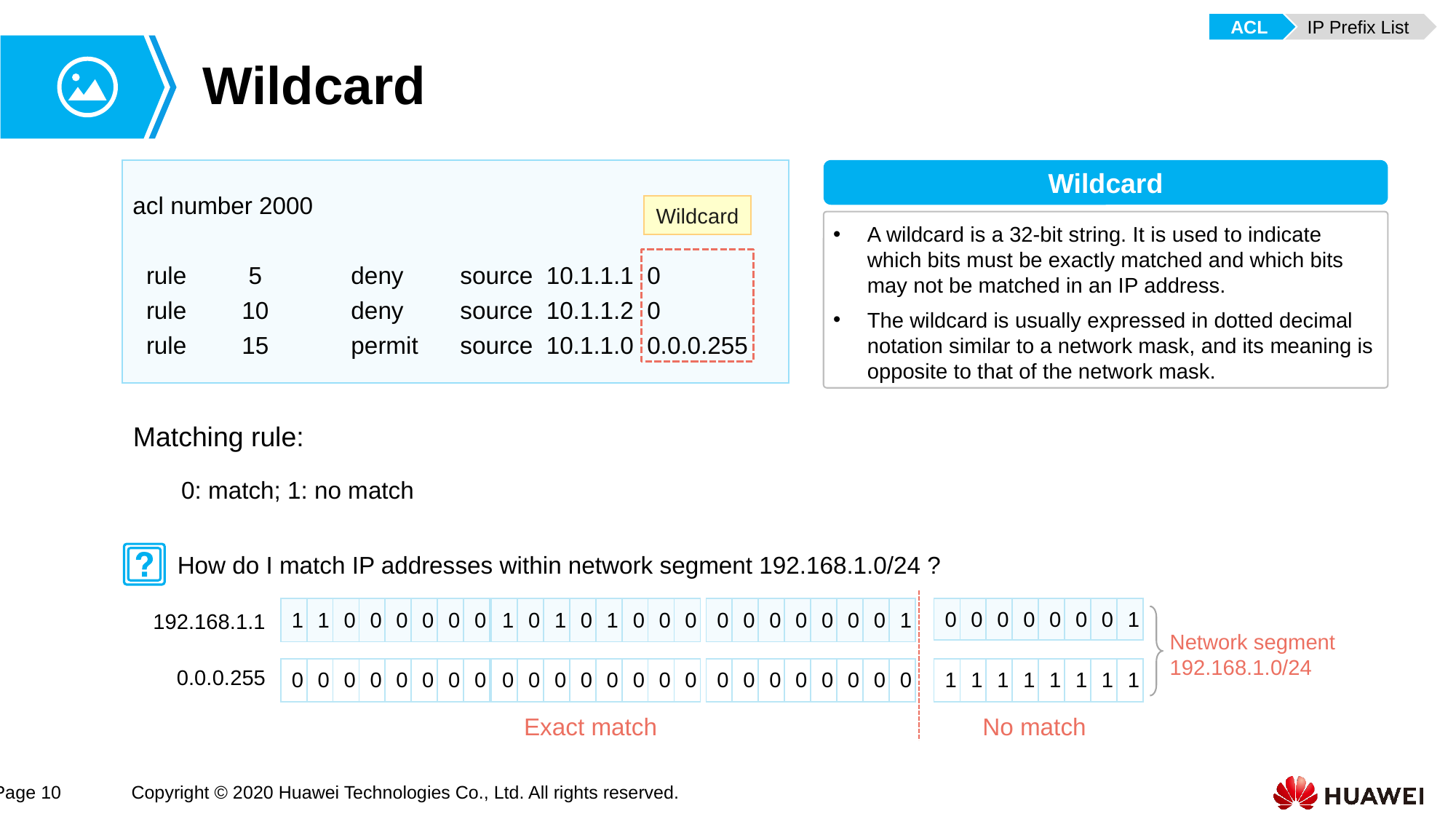

ACL
IP Prefix List
# Wildcard
Wildcard
acl number 2000

  rule	 5	deny	source  10.1.1.1  0
  rule	10	deny	source  10.1.1.2  0
  rule	15	permit	source  10.1.1.0  0.0.0.255
Wildcard
A wildcard is a 32-bit string. It is used to indicate which bits must be exactly matched and which bits may not be matched in an IP address.
The wildcard is usually expressed in dotted decimal notation similar to a network mask, and its meaning is opposite to that of the network mask.

Matching rule:
0: match; 1: no match
How do I match IP addresses within network segment 192.168.1.0/24 ?

| 1 | 1 | 0 | 0 | 0 | 0 | 0 | 0 |
| --- | --- | --- | --- | --- | --- | --- | --- |
| 1 | 0 | 1 | 0 | 1 | 0 | 0 | 0 |
| --- | --- | --- | --- | --- | --- | --- | --- |
| 0 | 0 | 0 | 0 | 0 | 0 | 0 | 1 |
| --- | --- | --- | --- | --- | --- | --- | --- |
| 0 | 0 | 0 | 0 | 0 | 0 | 0 | 1 |
| --- | --- | --- | --- | --- | --- | --- | --- |
192.168.1.1

Network segment 192.168.1.0/24
0.0.0.255
| 0 | 0 | 0 | 0 | 0 | 0 | 0 | 0 |
| --- | --- | --- | --- | --- | --- | --- | --- |
| 0 | 0 | 0 | 0 | 0 | 0 | 0 | 0 |
| --- | --- | --- | --- | --- | --- | --- | --- |
| 0 | 0 | 0 | 0 | 0 | 0 | 0 | 0 |
| --- | --- | --- | --- | --- | --- | --- | --- |
| 1 | 1 | 1 | 1 | 1 | 1 | 1 | 1 |
| --- | --- | --- | --- | --- | --- | --- | --- |
Exact match
No match